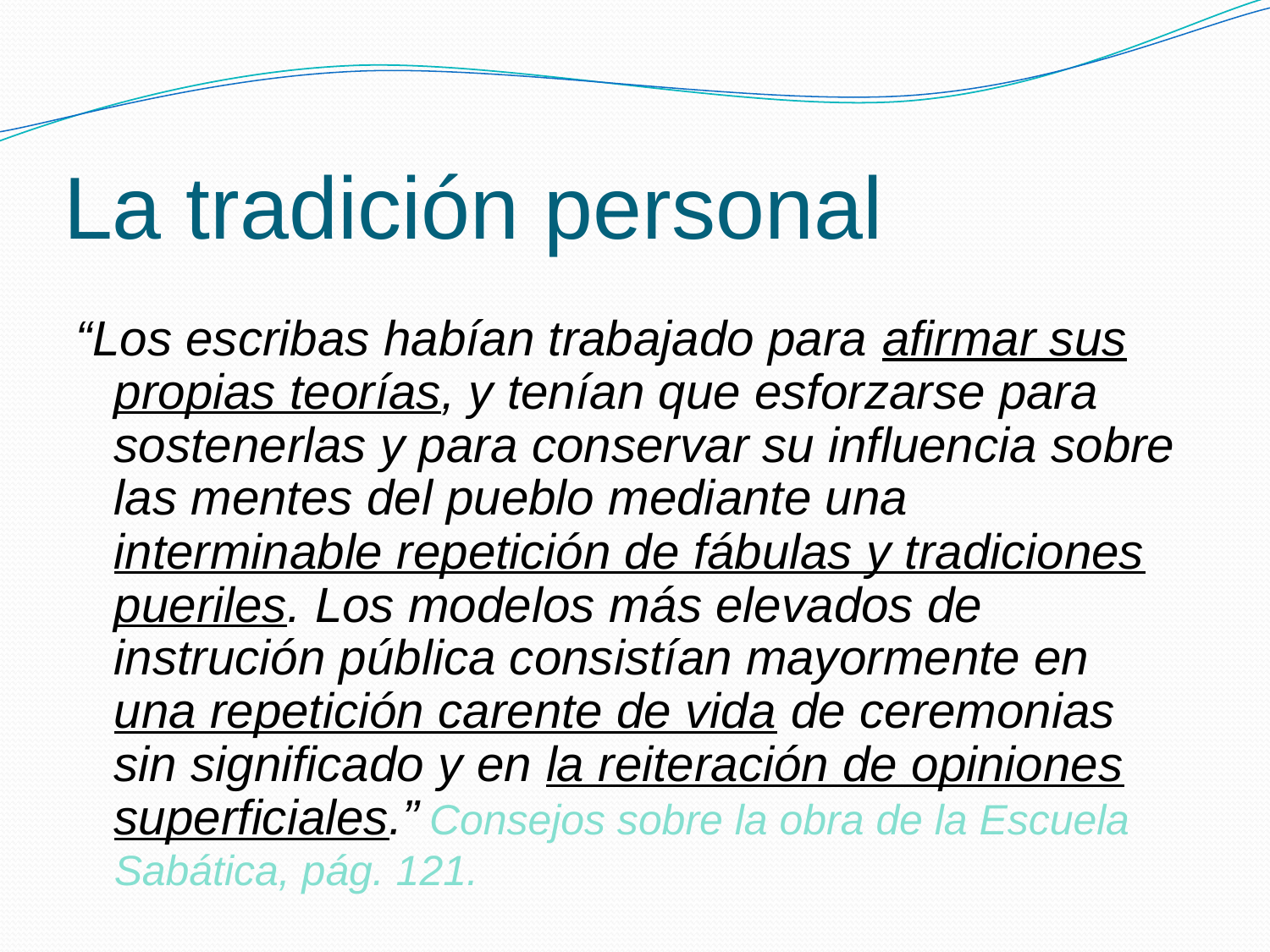

# La tradición personal
“Los escribas habían trabajado para afirmar sus propias teorías, y tenían que esforzarse para sostenerlas y para conservar su influencia sobre las mentes del pueblo mediante una interminable repetición de fábulas y tradiciones pueriles. Los modelos más elevados de instrución pública consistían mayormente en una repetición carente de vida de ceremonias sin significado y en la reiteración de opiniones superficiales.” Consejos sobre la obra de la Escuela Sabática, pág. 121.